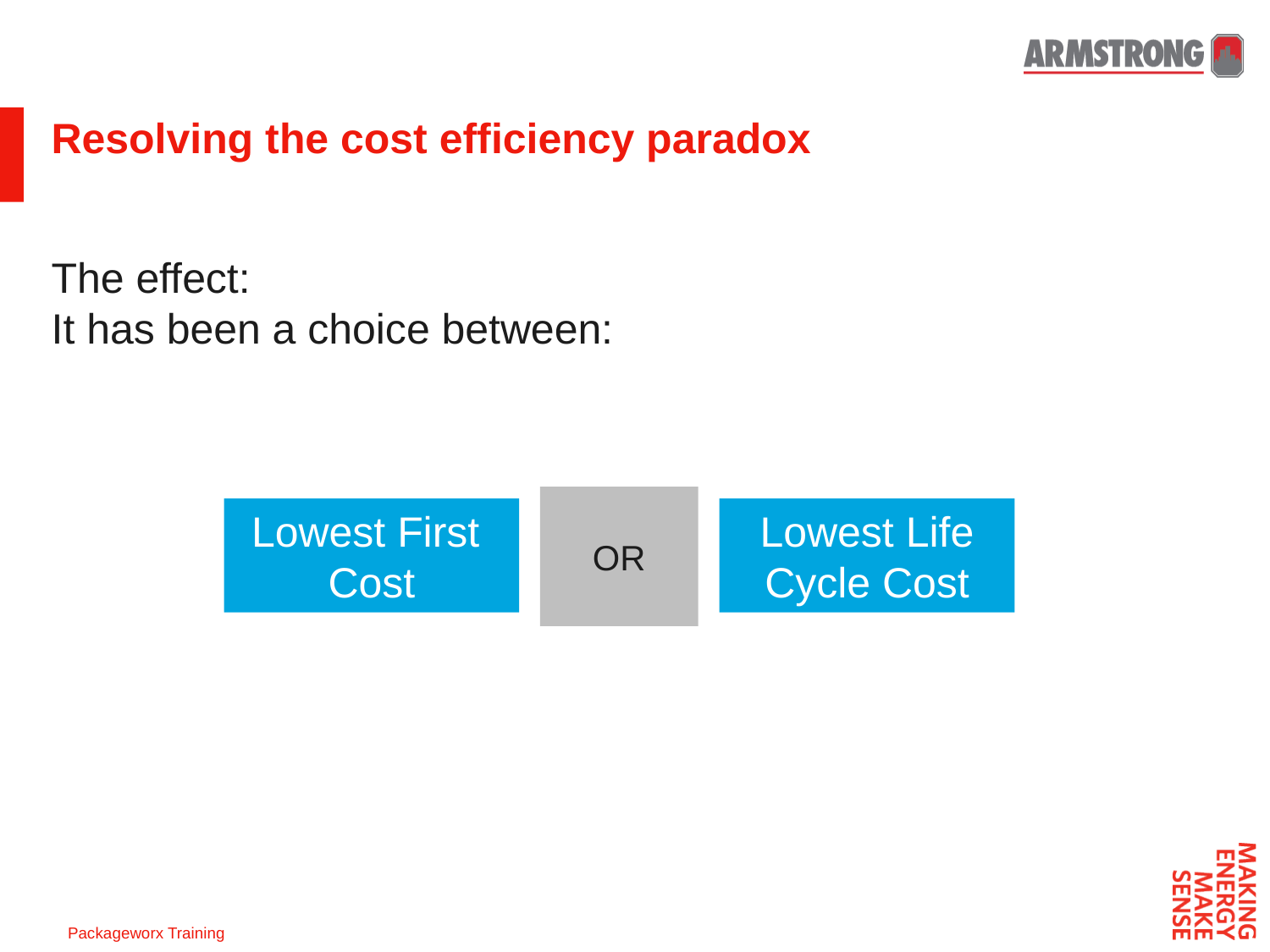

Resolving the cost efficiency paradox
The effect:
It has been a choice between:
OR
Lowest First
Cost
Lowest Life Cycle Cost